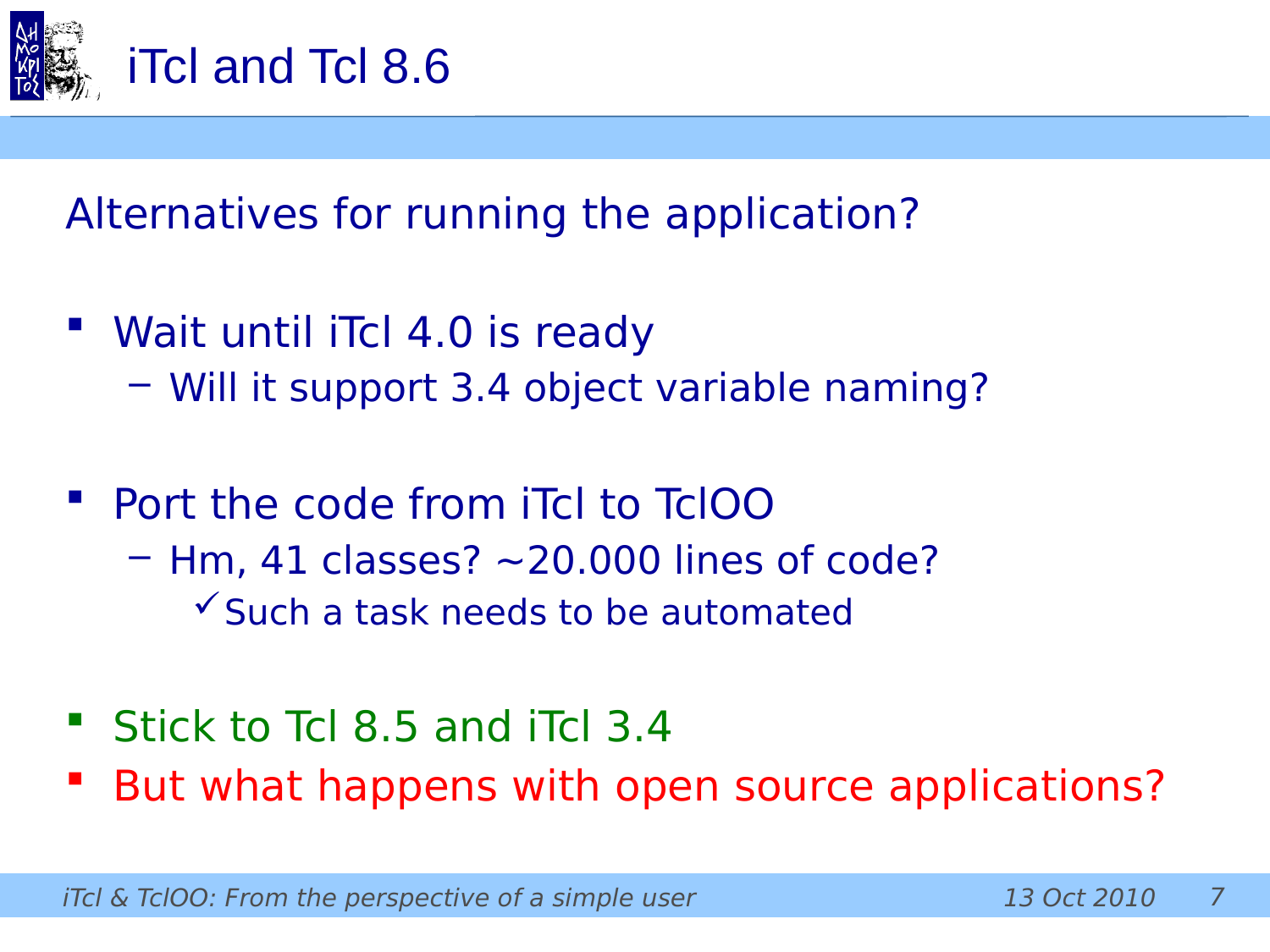

# iTcl and Tcl 8.6
Alternatives for running the application?

Wait until iTcl 4.0 is ready
Will it support 3.4 object variable naming?

Port the code from iTcl to TclOO
Hm, 41 classes? ~20.000 lines of code?
Such a task needs to be automated

Stick to Tcl 8.5 and iTcl 3.4
But what happens with open source applications?
7
iTcl & TclOO: From the perspective of a simple user
13 Oct 2010